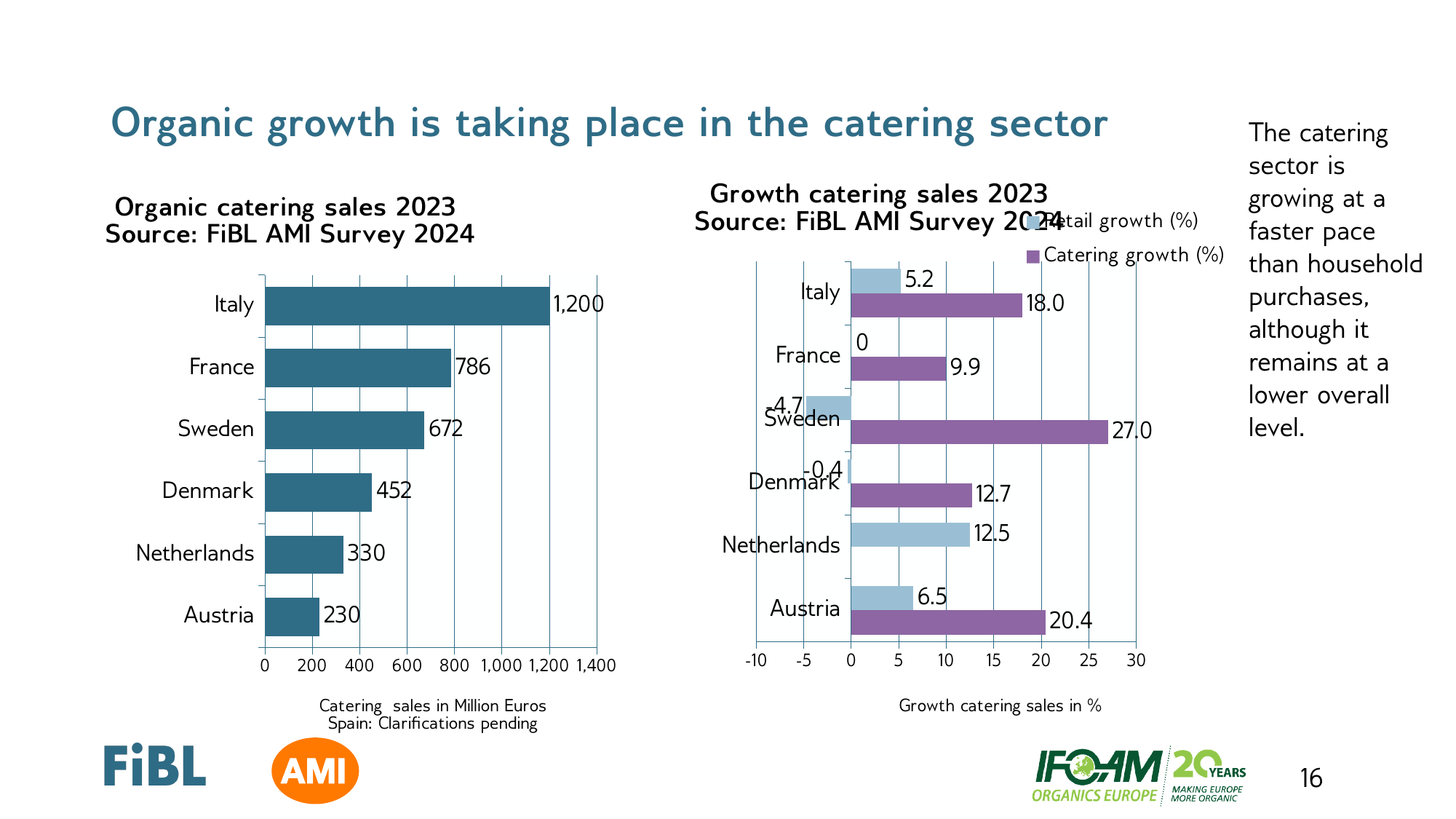

# Organic growth is taking place in the catering sector
The catering sector is growing at a faster pace than household purchases, although it remains at a lower overall level.

[unsupported chart]

### Chart: Organic catering sales 2023 Source: FiBL AMI Survey 2024

| Category | 2023 |
|---|---|
| Austria | 230.0 |
| Netherlands | 330.3 |
| Denmark | 452.0 |
| Sweden | 672.0 |
| France | 786.0 |
| Italy | 1200.0 |